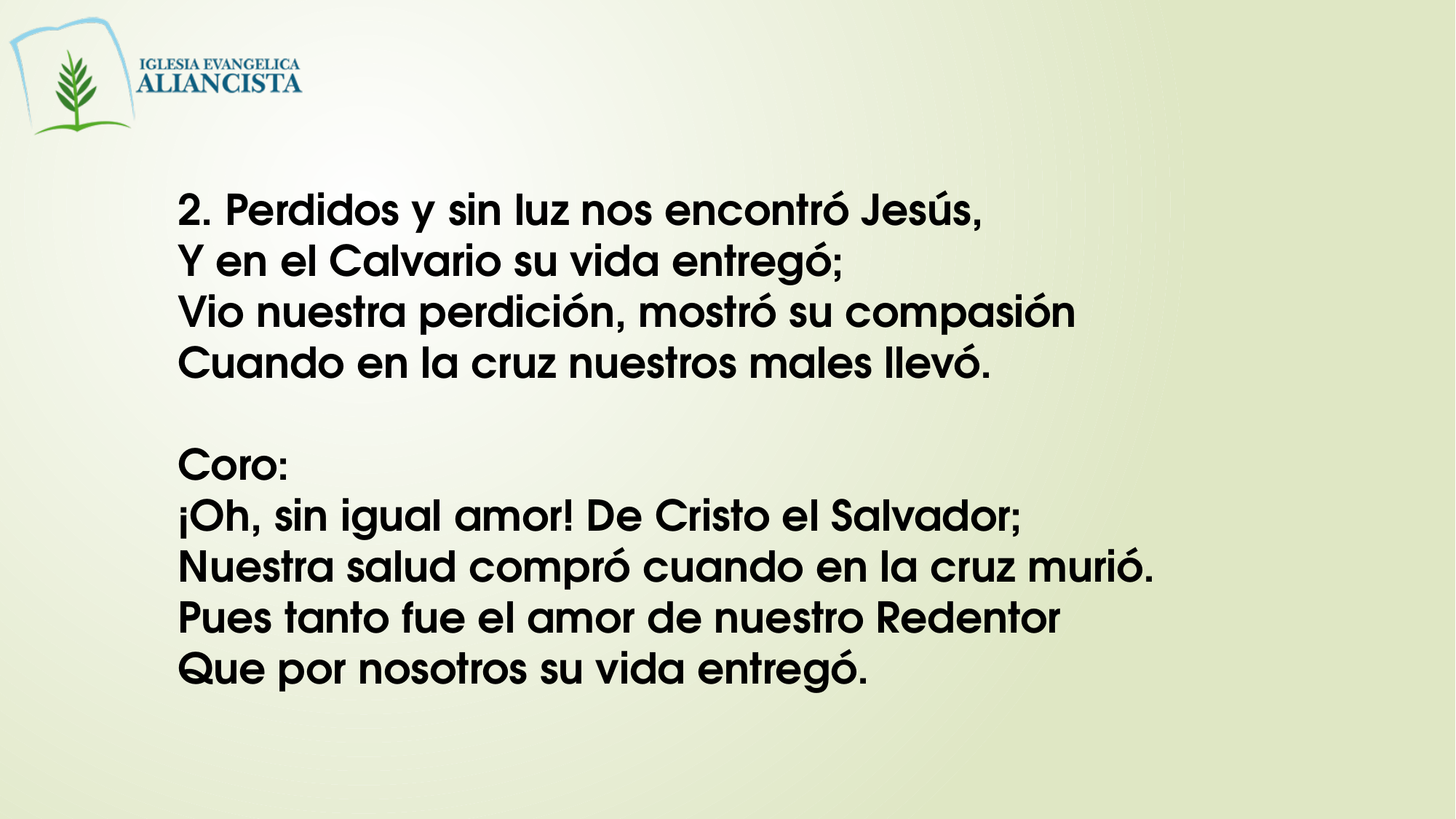

2. Perdidos y sin luz nos encontró Jesús,
Y en el Calvario su vida entregó;
Vio nuestra perdición, mostró su compasión
Cuando en la cruz nuestros males llevó.

Coro:
¡Oh, sin igual amor! De Cristo el Salvador;
Nuestra salud compró cuando en la cruz murió.
Pues tanto fue el amor de nuestro Redentor
Que por nosotros su vida entregó.